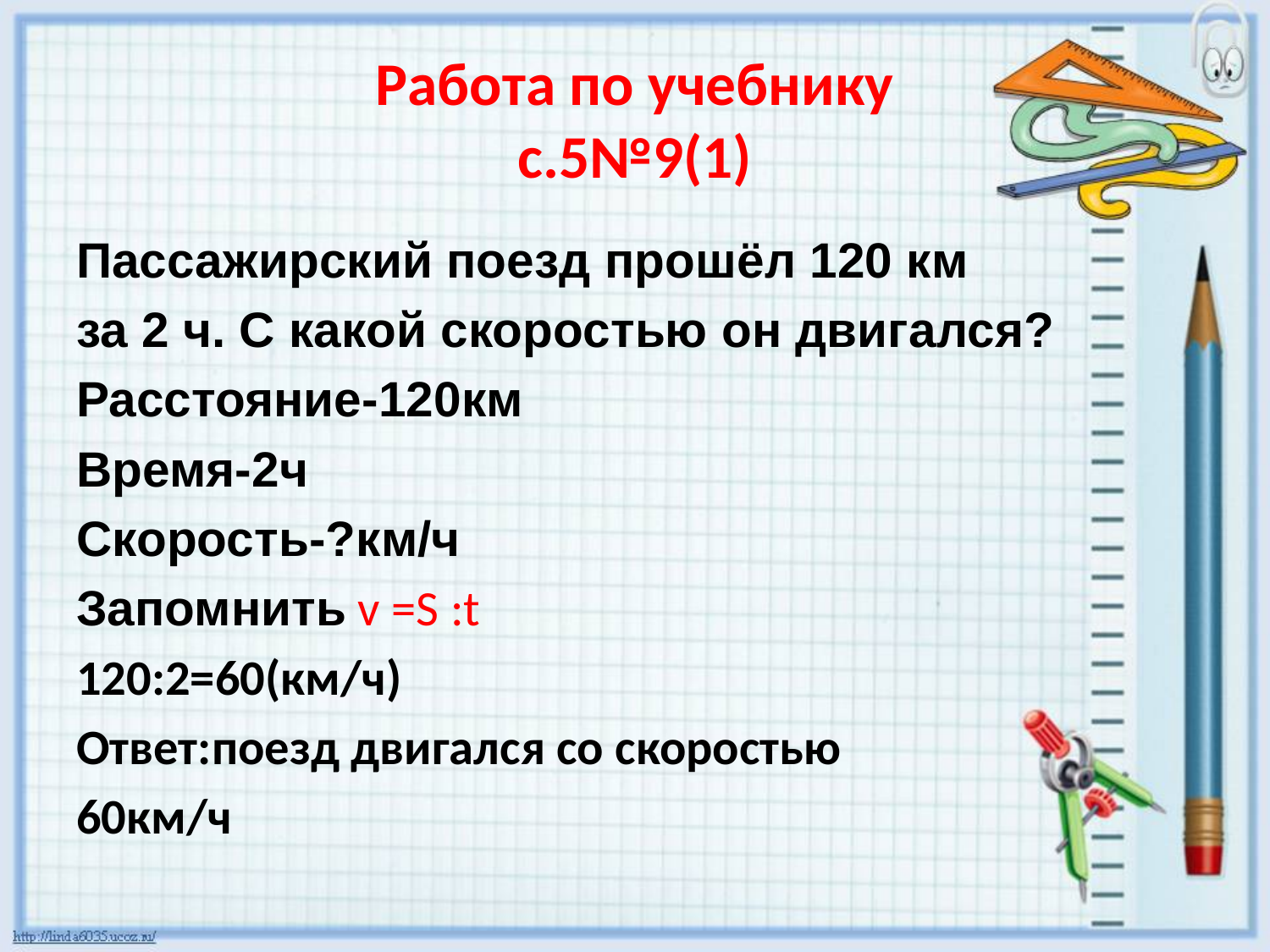

# Работа по учебнику с.5№9(1)
Пассажирский поезд прошёл 120 км
за 2 ч. С какой скоростью он двигался?
Расстояние-120км
Время-2ч
Скорость-?км/ч
Запомнить v =S :t
120:2=60(км/ч)
Ответ:поезд двигался со скоростью
60км/ч